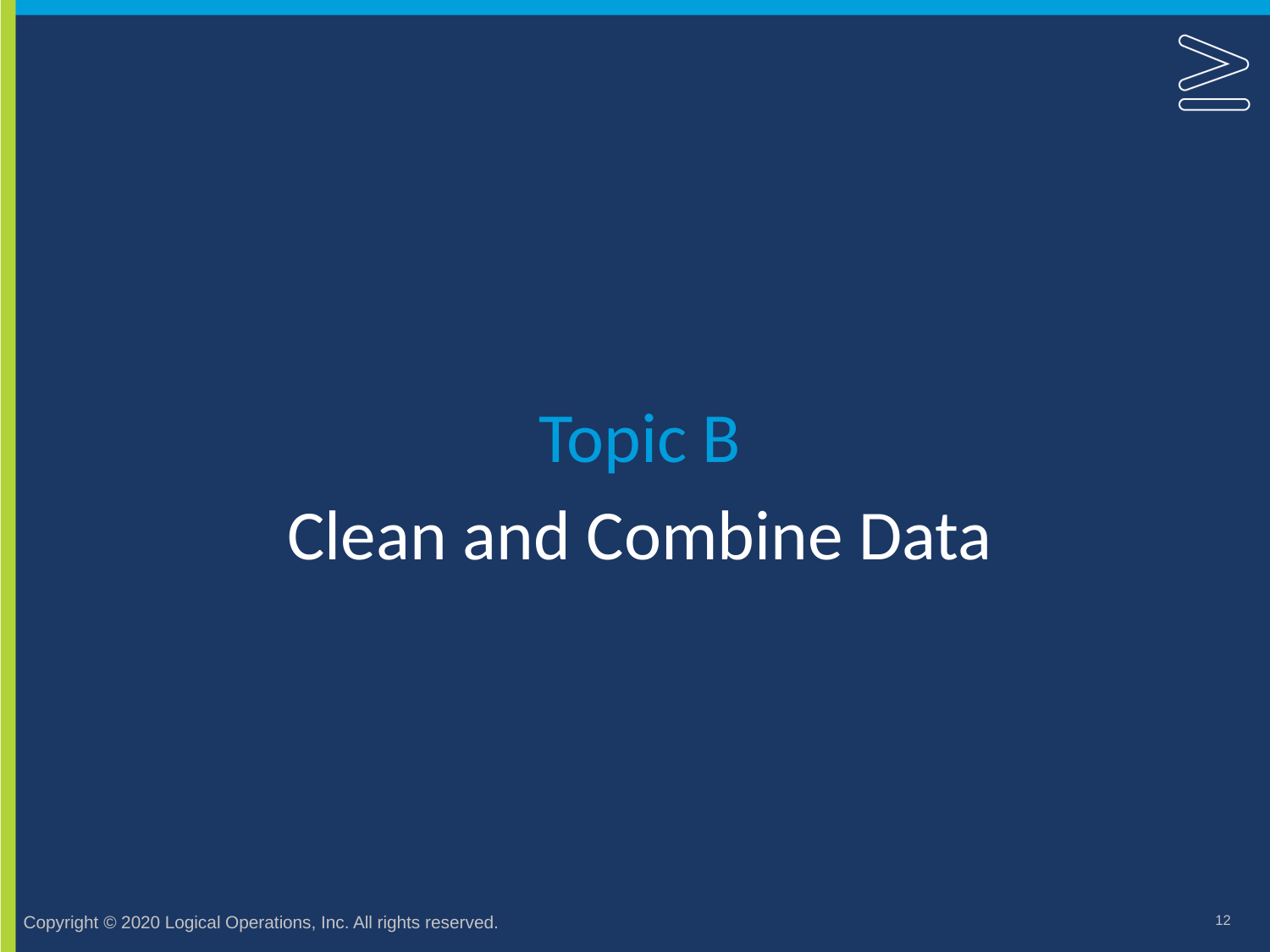

Topic B
# Clean and Combine Data
12